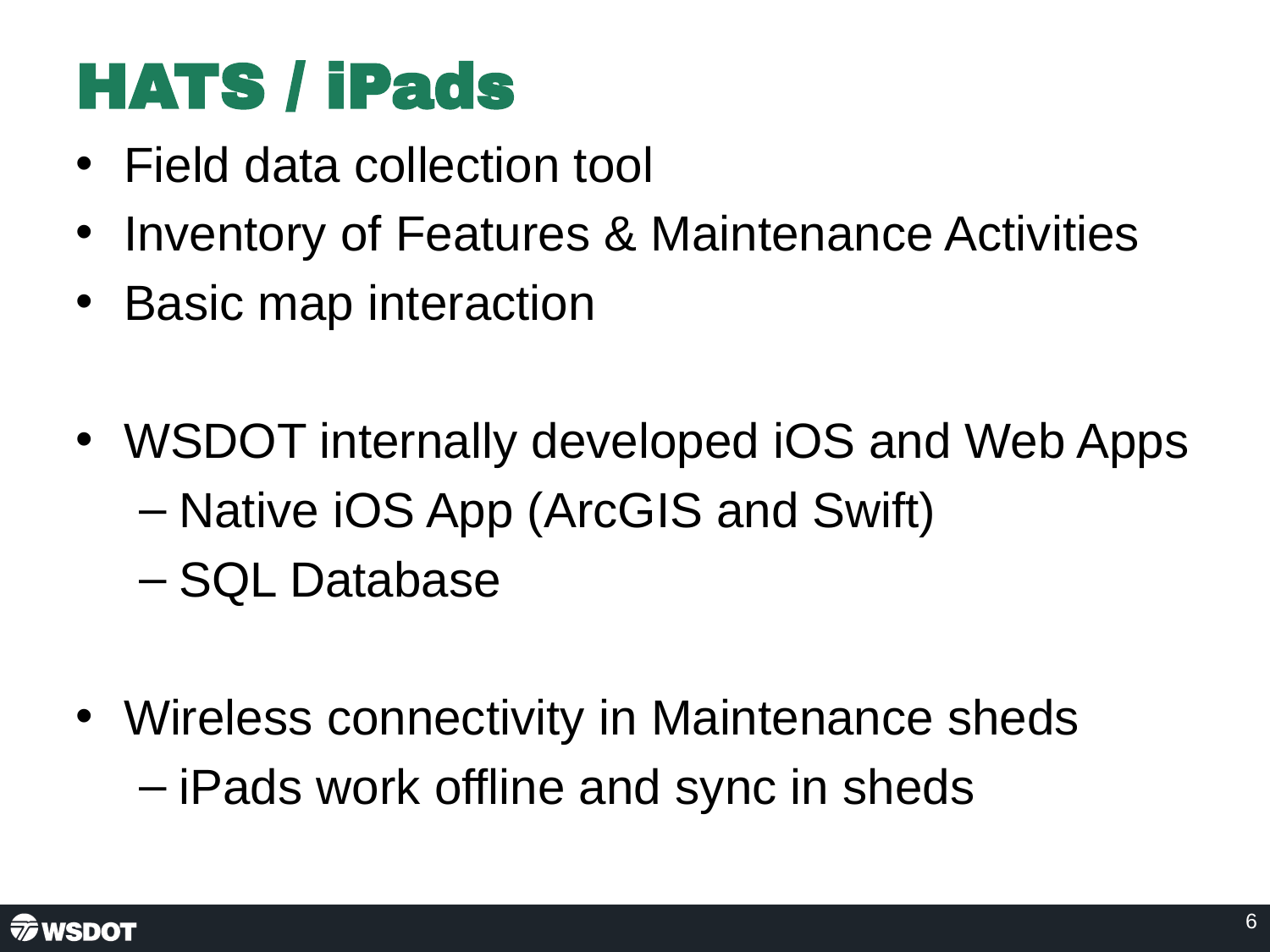

# HATS / iPads
Field data collection tool
Inventory of Features & Maintenance Activities
Basic map interaction

WSDOT internally developed iOS and Web Apps
Native iOS App (ArcGIS and Swift)
SQL Database

Wireless connectivity in Maintenance sheds
iPads work offline and sync in sheds

6